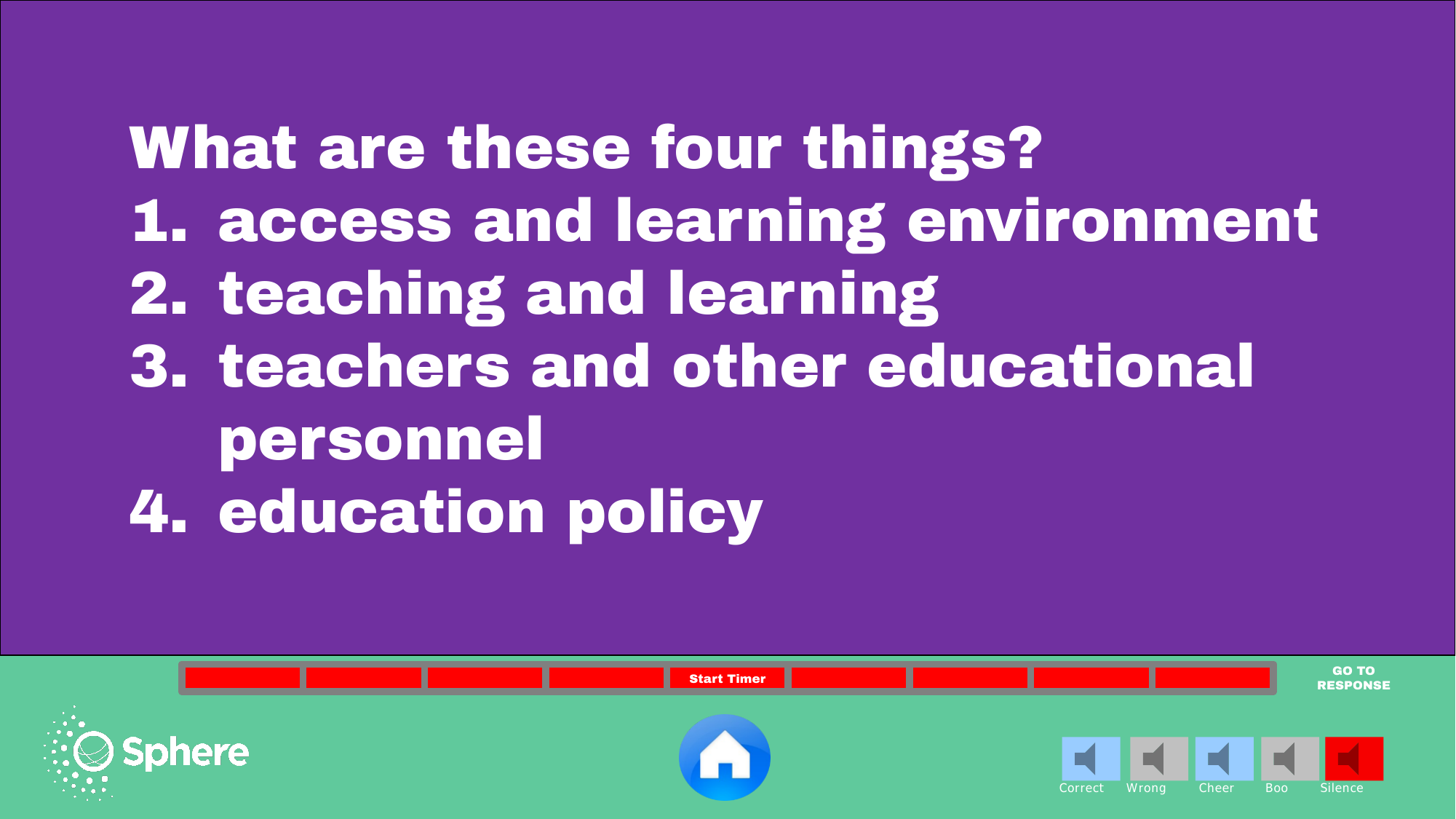

What are these four things?
access and learning environment
teaching and learning
teachers and other educational personnel
education policy